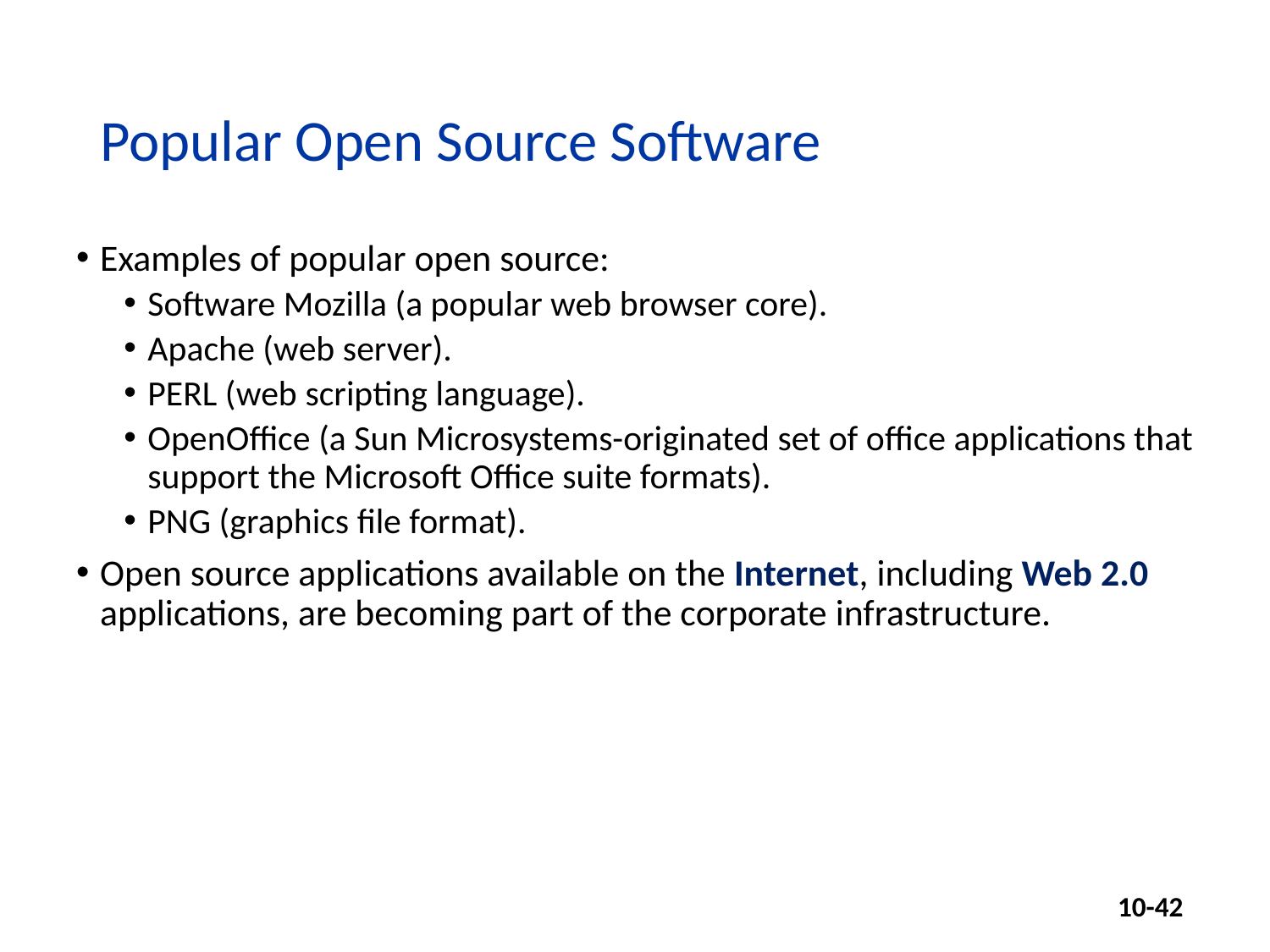

# Popular Open Source Software
Examples of popular open source:
Software Mozilla (a popular web browser core).
Apache (web server).
PERL (web scripting language).
OpenOffice (a Sun Microsystems-originated set of office applications that support the Microsoft Office suite formats).
PNG (graphics file format).
Open source applications available on the Internet, including Web 2.0 applications, are becoming part of the corporate infrastructure.